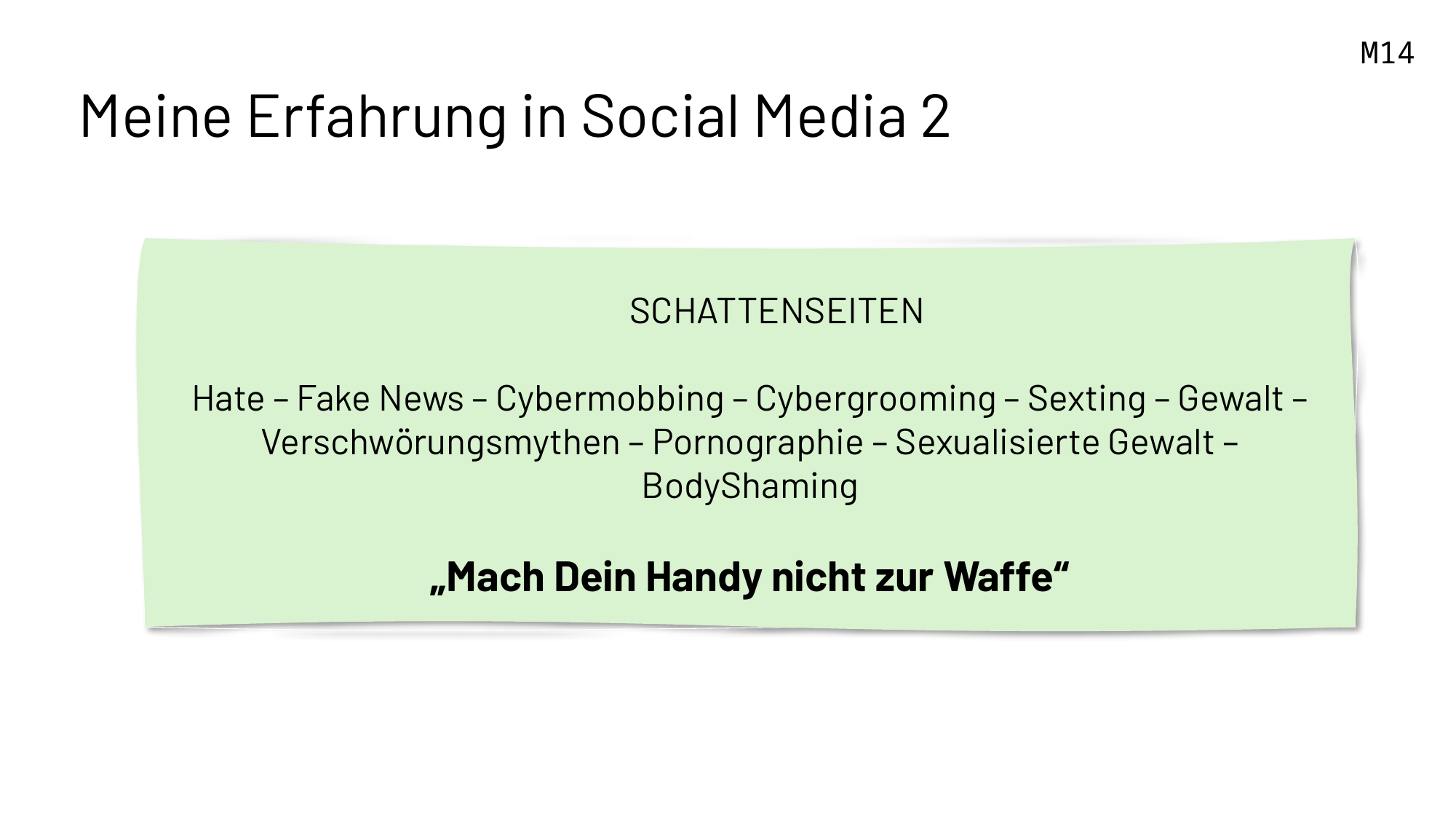

M14
Meine Erfahrung in Social Media 2
SCHATTENSEITEN

Hate – Fake News – Cybermobbing – Cybergrooming – Sexting – Gewalt – Verschwörungsmythen – Pornographie – Sexualisierte Gewalt – BodyShaming

„Mach Dein Handy nicht zur Waffe“